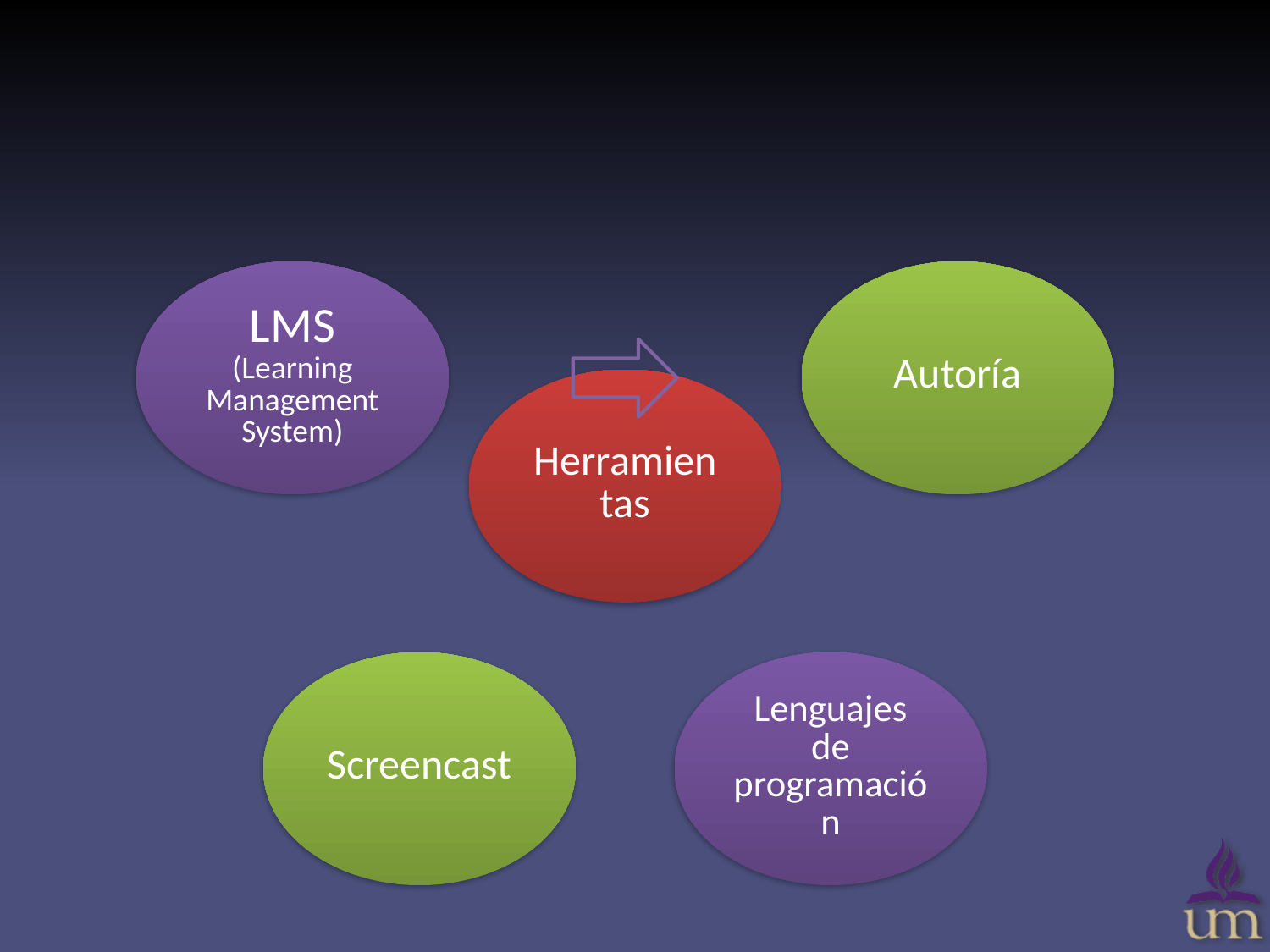

Herramientas
Autoría
Lenguajes de programación
Screencast
LMS
(Learning Management System)